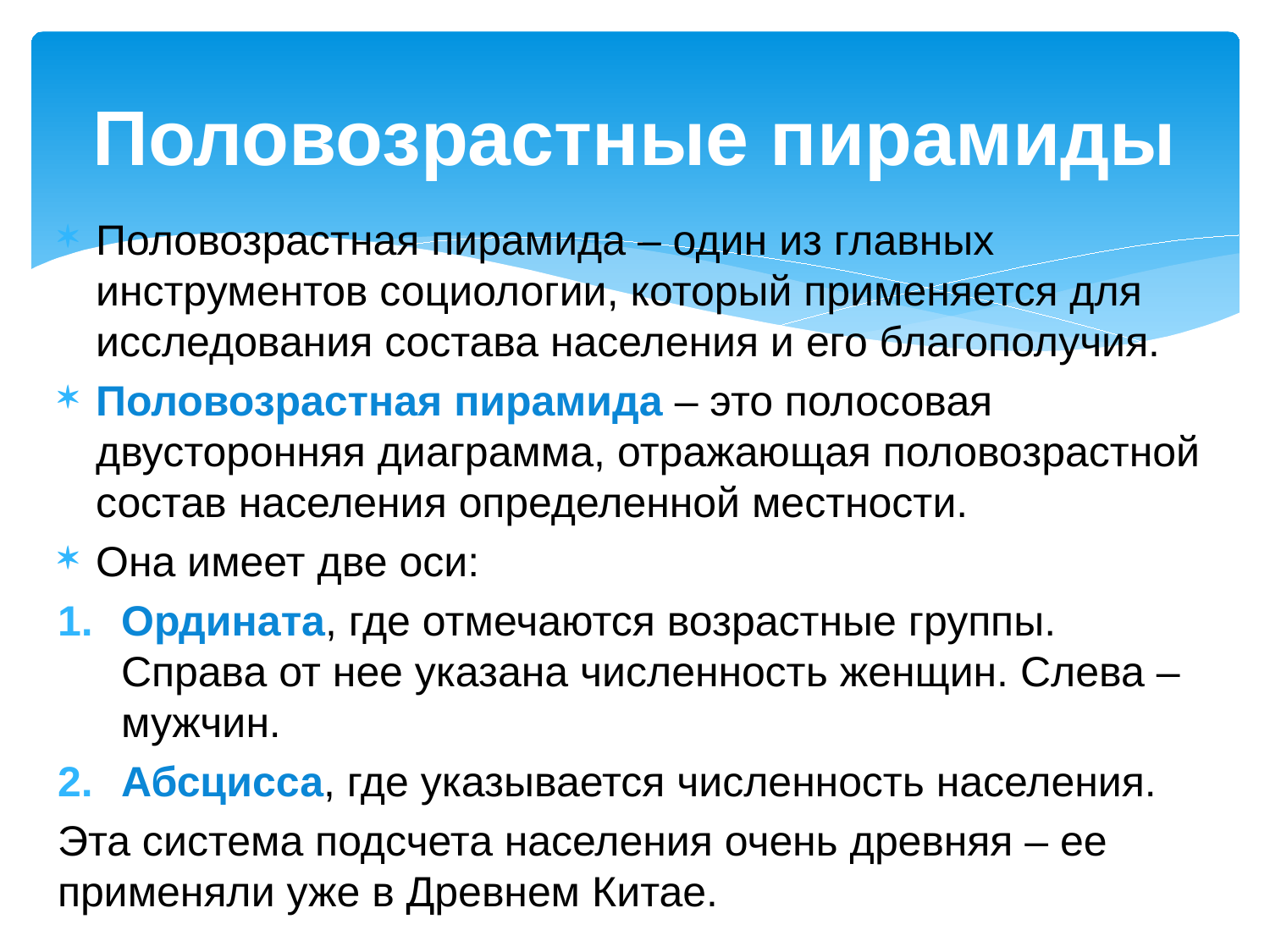

# Половозрастные пирамиды
Половозрастная пирамида – один из главных инструментов социологии, который применяется для исследования состава населения и его благополучия.
Половозрастная пирамида – это полосовая двусторонняя диаграмма, отражающая половозрастной состав населения определенной местности.
Она имеет две оси:
Ордината, где отмечаются возрастные группы. Справа от нее указана численность женщин. Слева – мужчин.
Абсцисса, где указывается численность населения.
Эта система подсчета населения очень древняя – ее применяли уже в Древнем Китае.